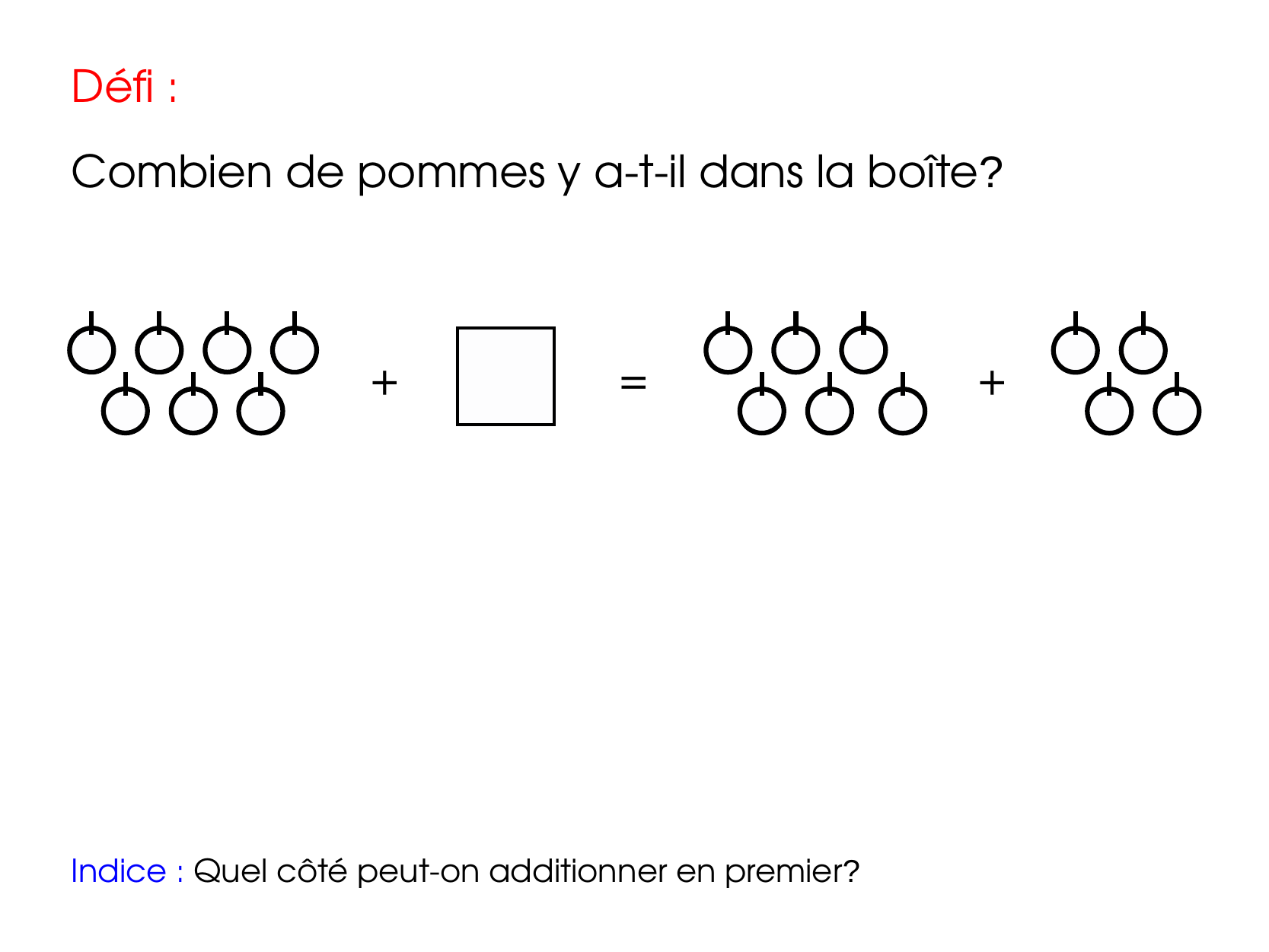

Défi :
Combien de pommes y a-t-il dans la boîte?

+
=
+
Indice : Quel côté peut-on additionner en premier?